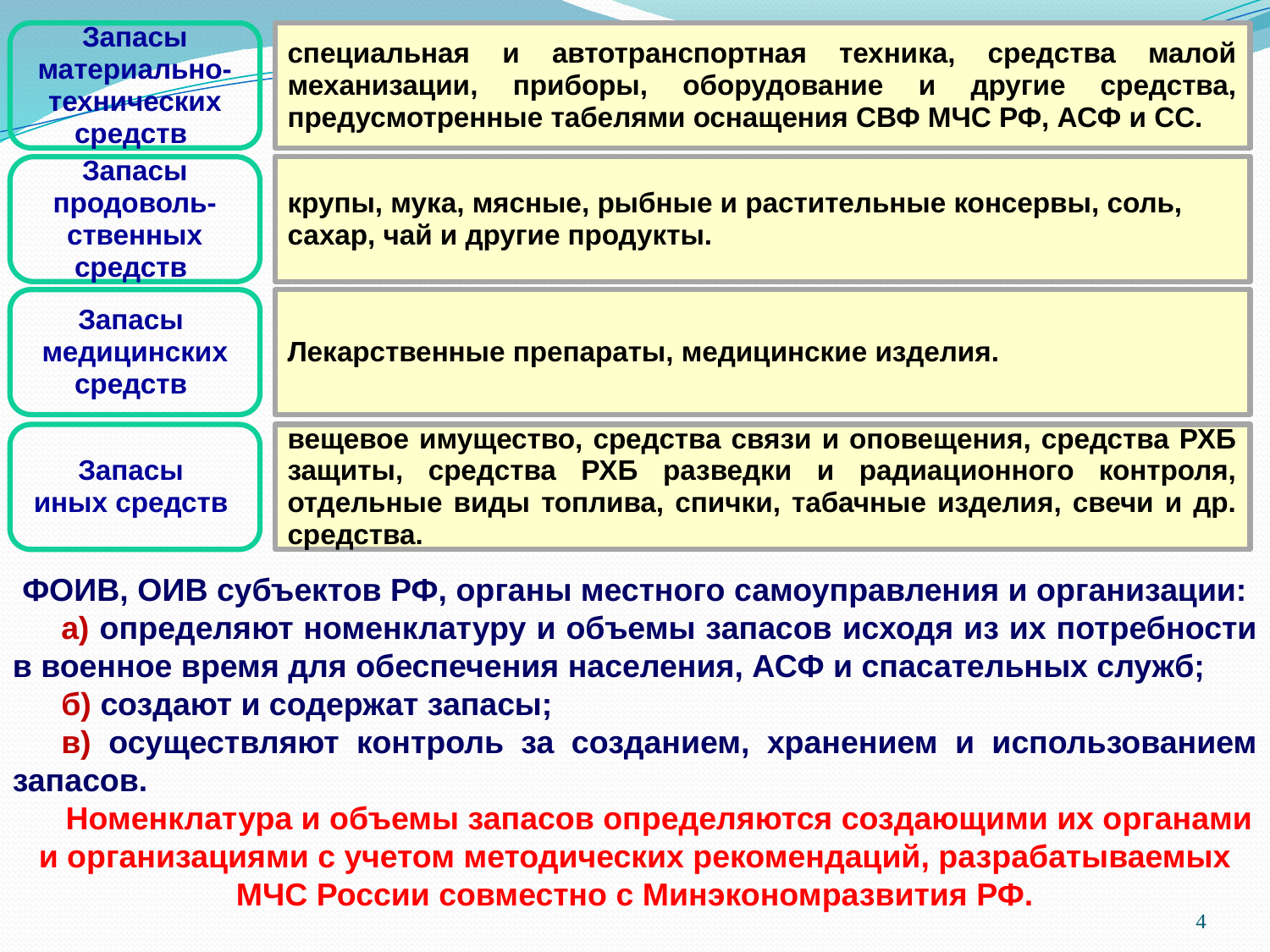

Запасы материально-технических средств
специальная и автотранспортная техника, средства малой механизации, приборы, оборудование и другие средства, предусмотренные табелями оснащения СВФ МЧС РФ, АСФ и СС.
Запасы продоволь-ственных средств
крупы, мука, мясные, рыбные и растительные консервы, соль, сахар, чай и другие продукты.
Запасы
медицинских средств
Лекарственные препараты, медицинские изделия.
Запасы
иных средств
вещевое имущество, средства связи и оповещения, средства РХБ защиты, средства РХБ разведки и радиационного контроля, отдельные виды топлива, спички, табачные изделия, свечи и др. средства.
ФОИВ, ОИВ субъектов РФ, органы местного самоуправления и организации:
а) определяют номенклатуру и объемы запасов исходя из их потребности в военное время для обеспечения населения, АСФ и спасательных служб;
б) создают и содержат запасы;
в) осуществляют контроль за созданием, хранением и использованием запасов.
Номенклатура и объемы запасов определяются создающими их органами и организациями с учетом методических рекомендаций, разрабатываемых МЧС России совместно с Минэкономразвития РФ.
4